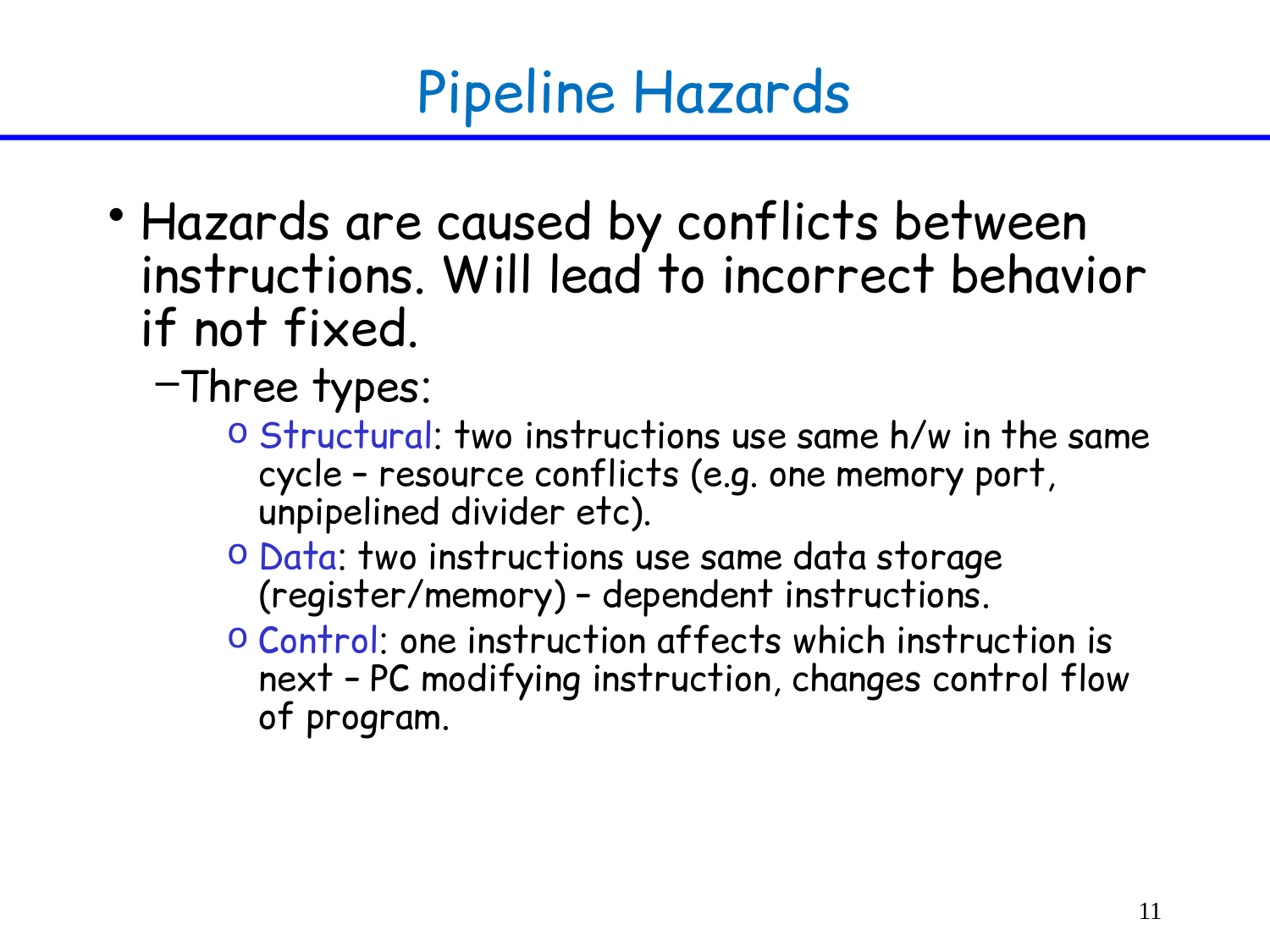

# Pipeline Hazards
Hazards are caused by conflicts between instructions. Will lead to incorrect behavior if not fixed.
Three types:
Structural: two instructions use same h/w in the same cycle – resource conflicts (e.g. one memory port, unpipelined divider etc).
Data: two instructions use same data storage (register/memory) – dependent instructions.
Control: one instruction affects which instruction is next – PC modifying instruction, changes control flow of program.
11